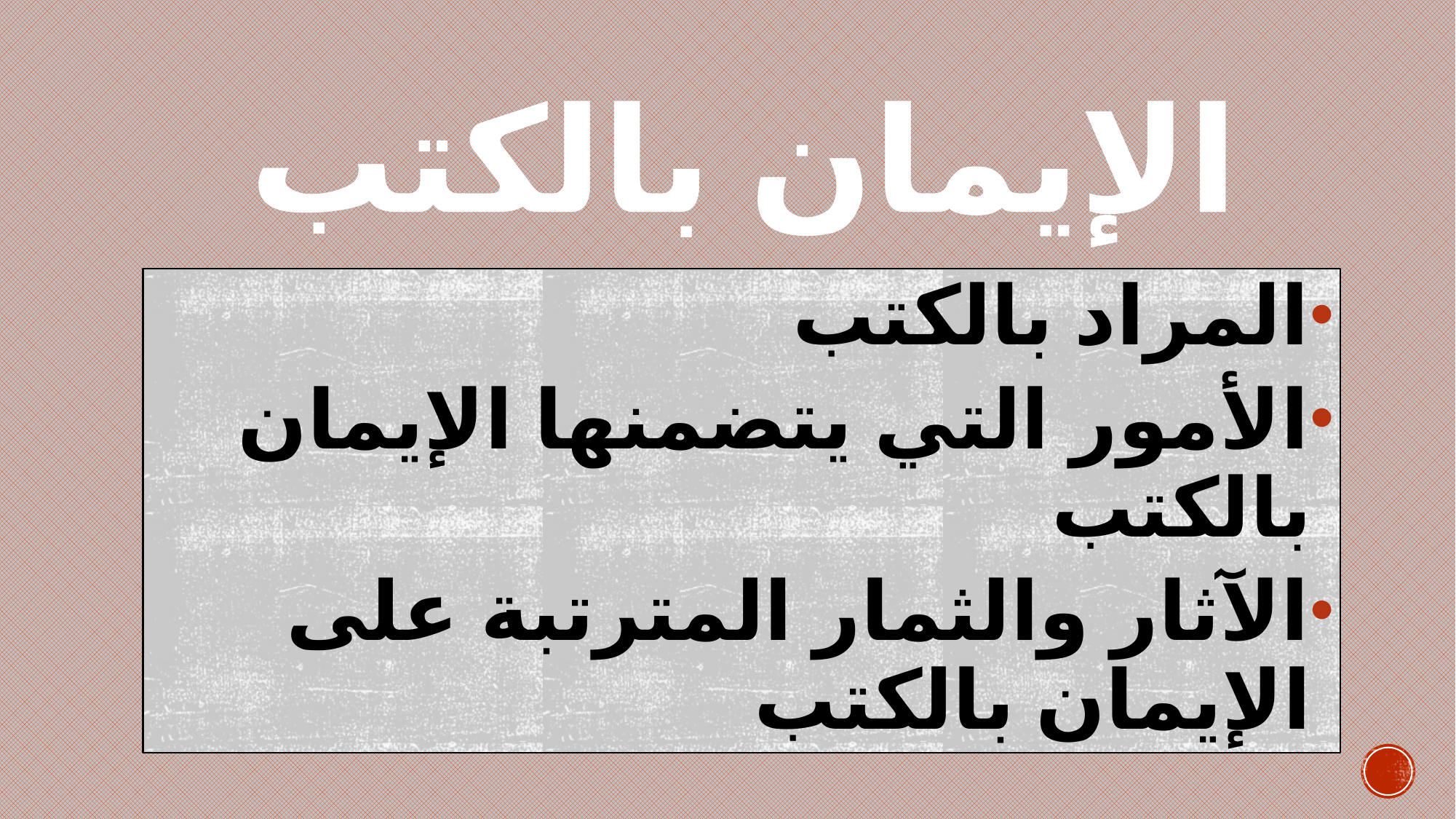

# الإيمان بالكتب
المراد بالكتب
الأمور التي يتضمنها الإيمان بالكتب
الآثار والثمار المترتبة على الإيمان بالكتب